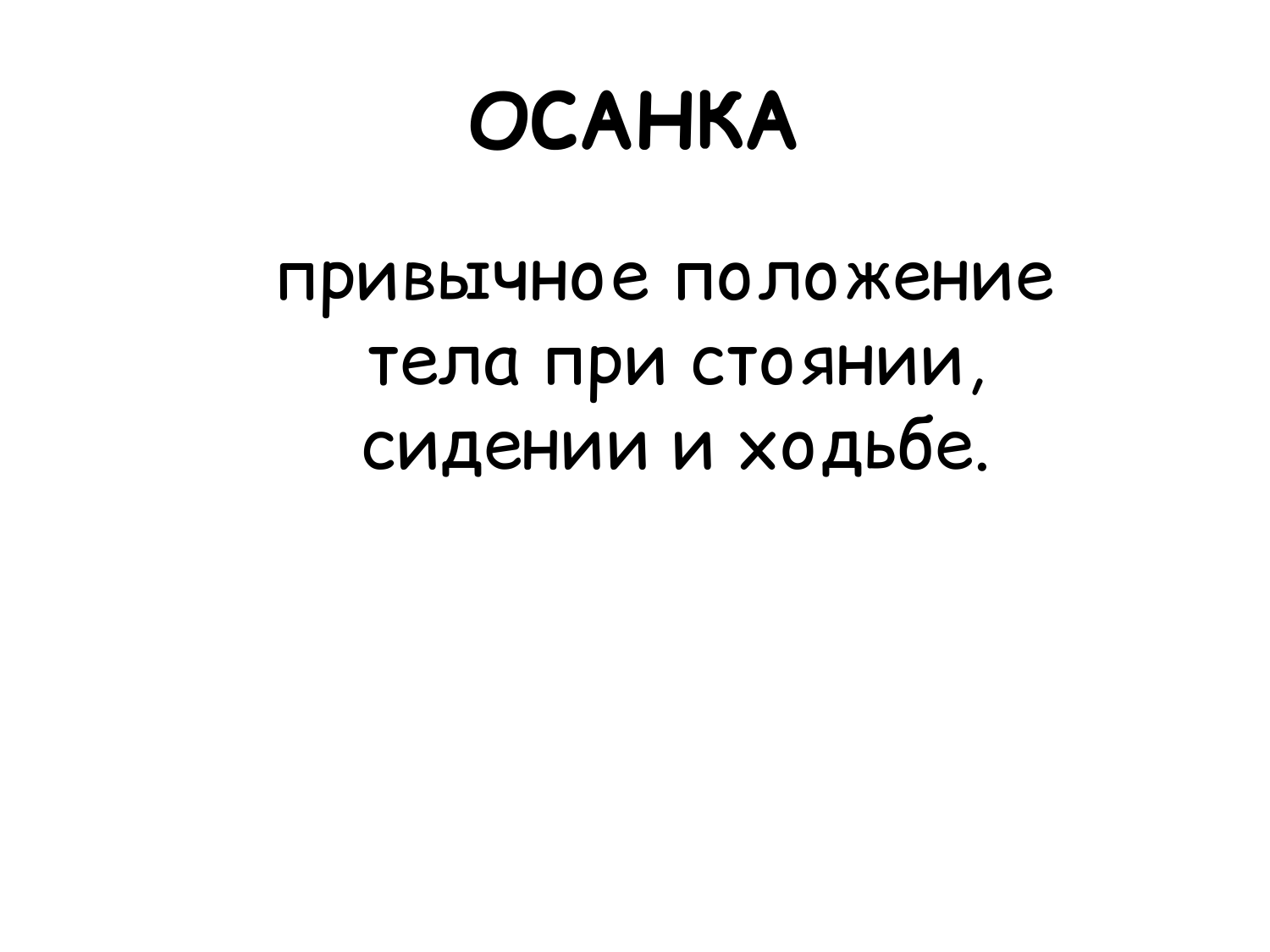

# ОСАНКА
привычное положение тела при стоянии, сидении и ходьбе.